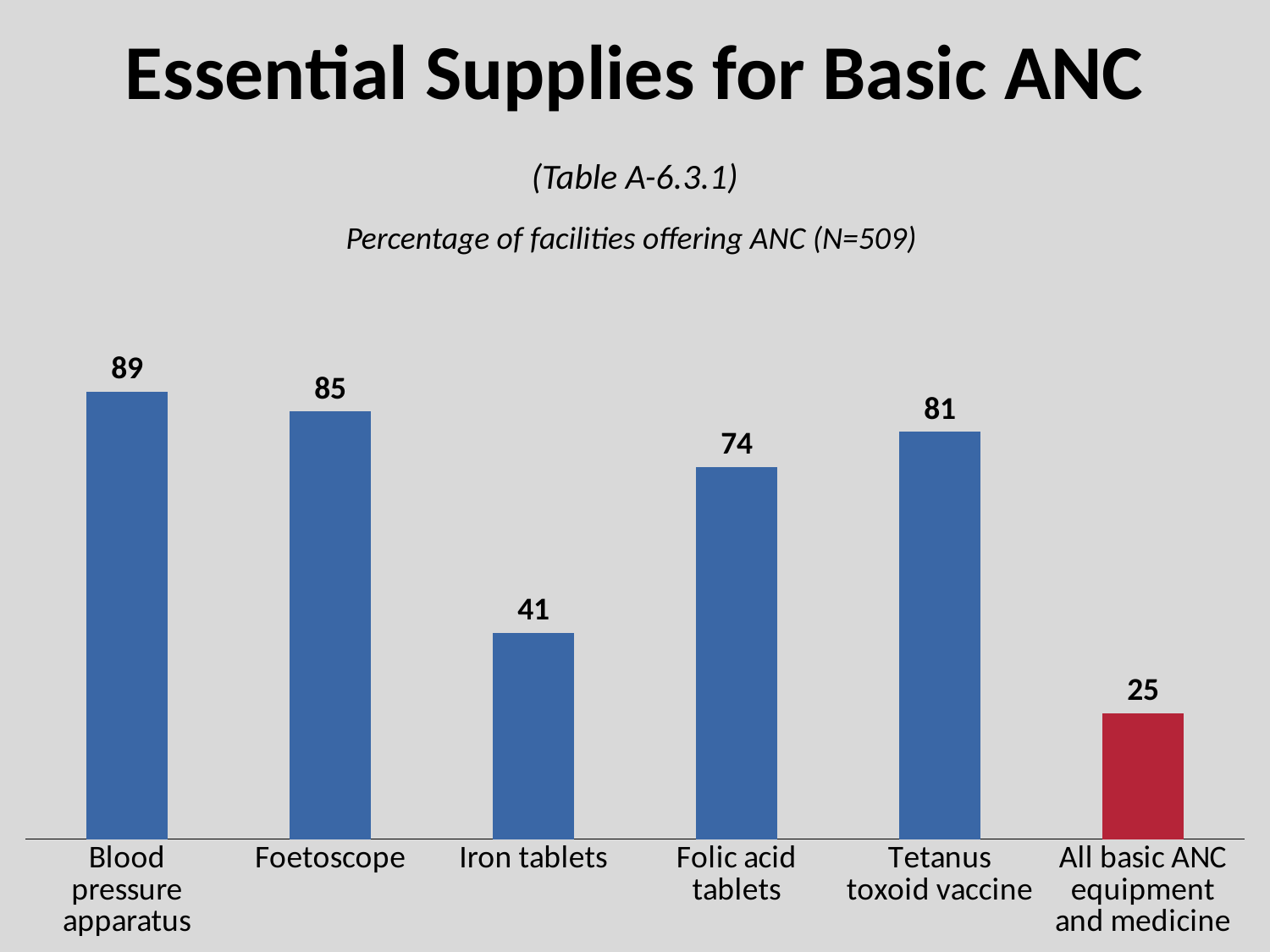

Essential Supplies for Basic ANC
(Table A-6.3.1)
Percentage of facilities offering ANC (N=509)

### Chart

| Category | Column1 |
|---|---|
| Blood pressure apparatus | 89.0 |
| Foetoscope | 85.0 |
| Iron tablets | 41.0 |
| Folic acid tablets | 74.0 |
| Tetanus toxoid vaccine | 81.0 |
| All basic ANC equipment and medicine | 25.0 |